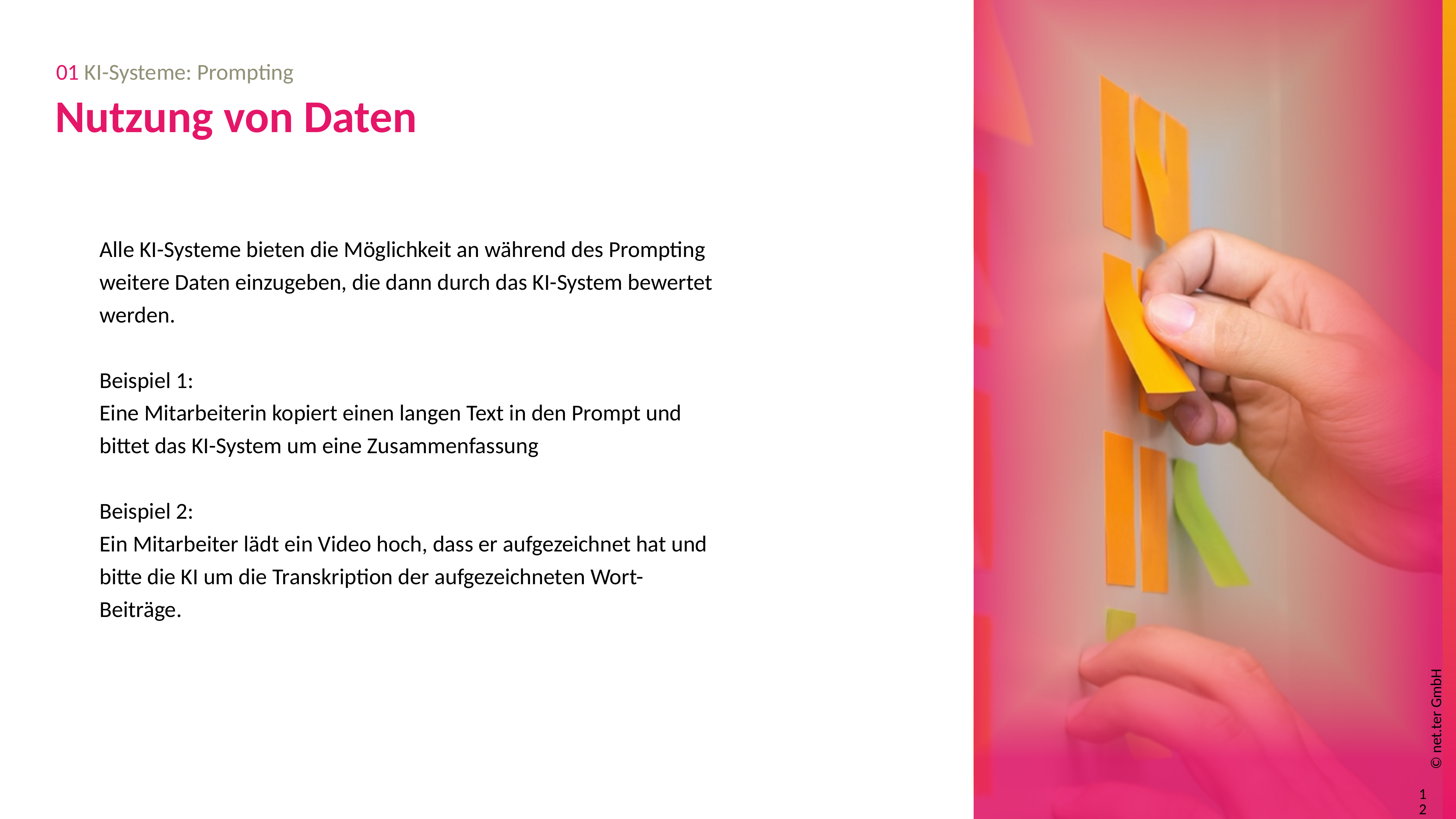

01 KI-Systeme: Prompting
Nutzung von Daten
Alle KI-Systeme bieten die Möglichkeit an während des Prompting weitere Daten einzugeben, die dann durch das KI-System bewertet werden.

Beispiel 1:
Eine Mitarbeiterin kopiert einen langen Text in den Prompt und bittet das KI-System um eine Zusammenfassung

Beispiel 2:
Ein Mitarbeiter lädt ein Video hoch, dass er aufgezeichnet hat und bitte die KI um die Transkription der aufgezeichneten Wort-Beiträge.
12